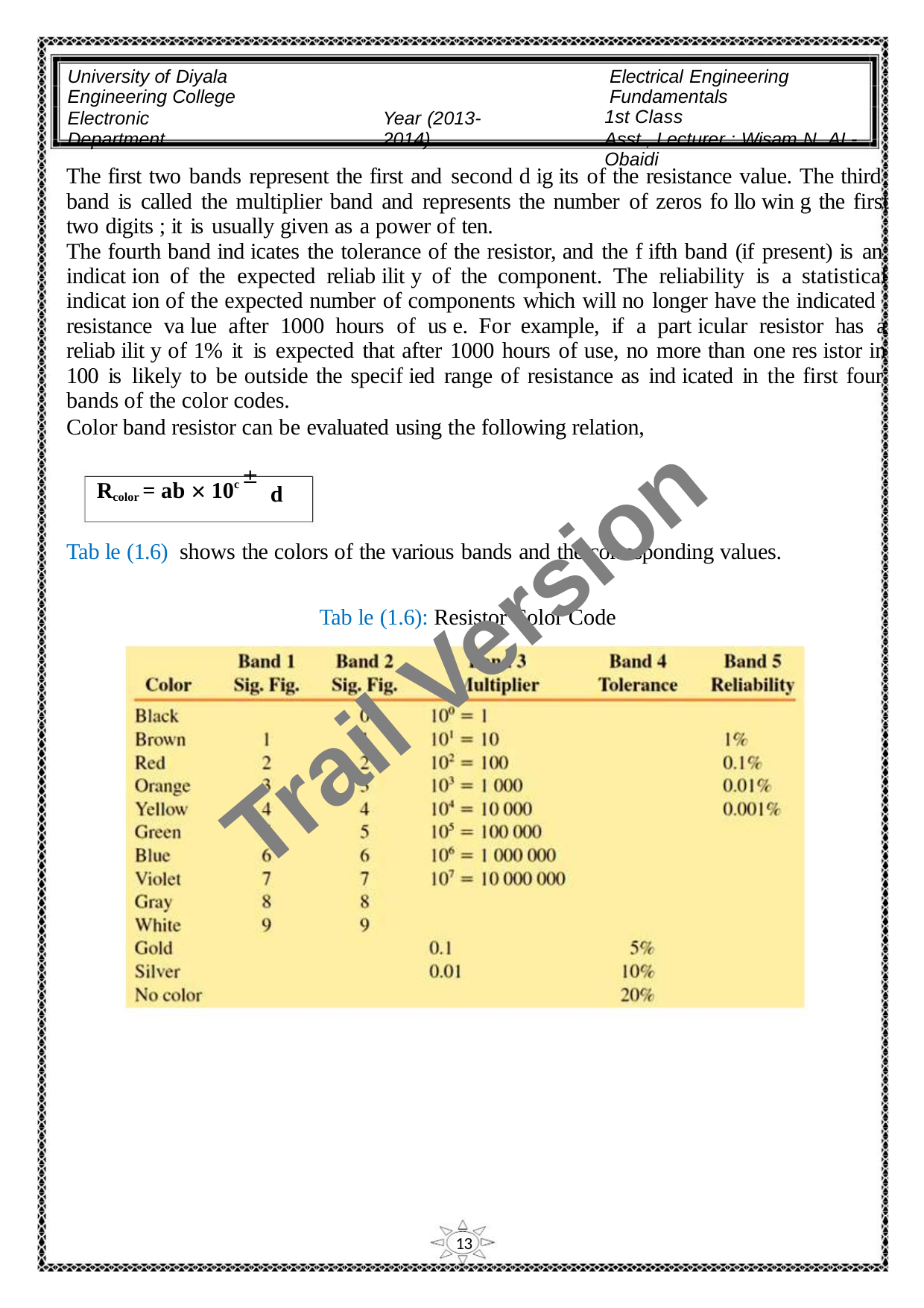

University of Diyala
Engineering College
Electronic Department
Electrical Engineering Fundamentals
1st Class
Asst., Lecturer : Wisam N. AL-Obaidi
Year (2013-2014)
The first two bands represent the first and second d ig its of the resistance value. The third
band is called the multiplier band and represents the number of zeros fo llo win g the first
two digits ; it is usually given as a power of ten.
The fourth band ind icates the tolerance of the resistor, and the f ifth band (if present) is an
indicat ion of the expected reliab ilit y of the component. The reliability is a statistical
indicat ion of the expected number of components which will no longer have the indicated
resistance va lue after 1000 hours of us e. For example, if a part icular resistor has a
reliab ilit y of 1% it is expected that after 1000 hours of use, no more than one res istor in
100 is likely to be outside the specif ied range of resistance as ind icated in the first four
bands of the color codes.
Color band resistor can be evaluated using the following relation,
Rcolor = ab × 10c ±
d
Tab le (1.6) shows the colors of the various bands and the corresponding values.
Tab le (1.6): Resistor Color Code
Trail Version
Trail Version
Trail Version
Trail Version
Trail Version
Trail Version
Trail Version
Trail Version
Trail Version
Trail Version
Trail Version
Trail Version
Trail Version
13